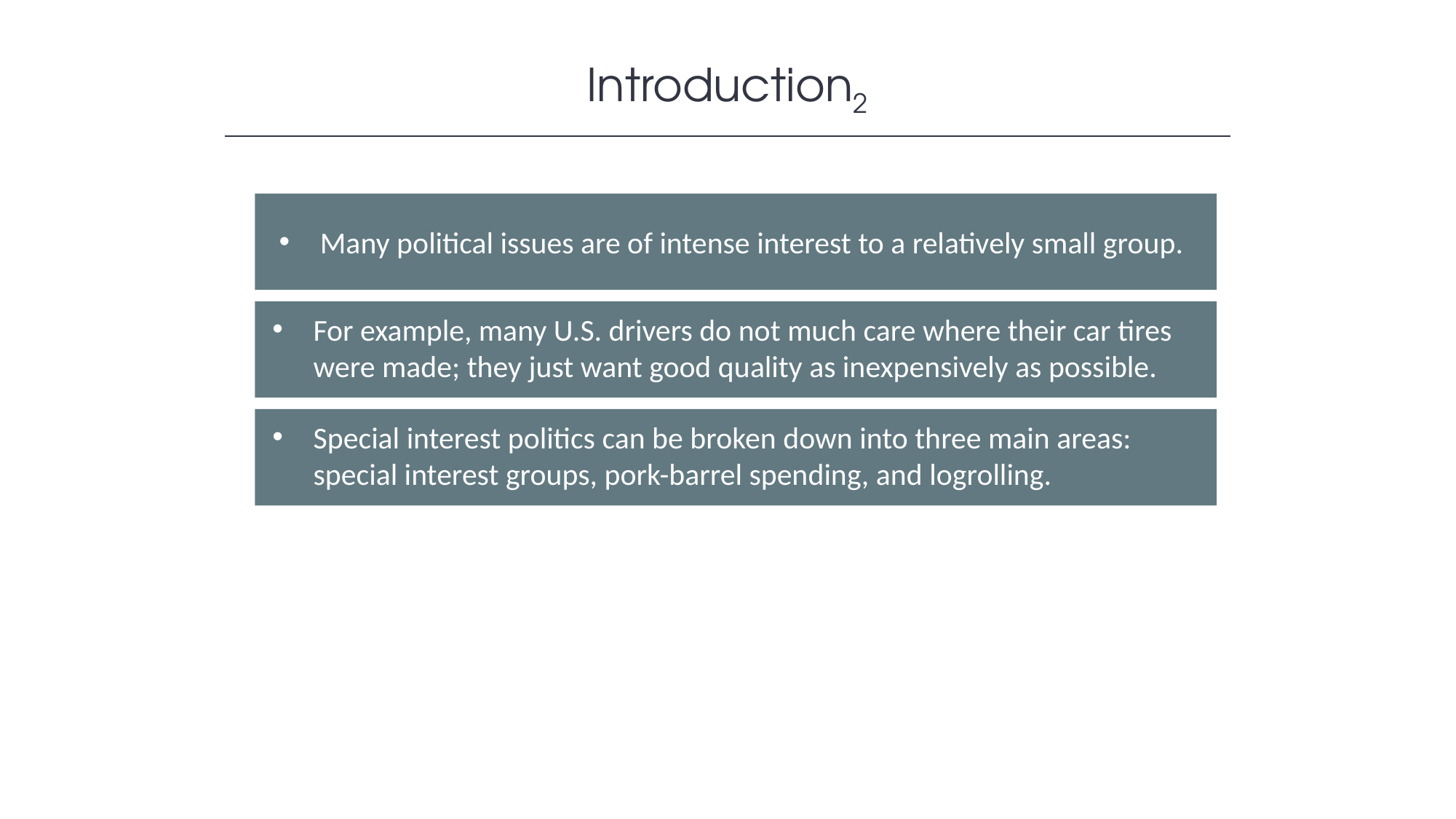

Introduction2

Many political issues are of intense interest to a relatively small group.

For example, many U.S. drivers do not much care where their car tires were made; they just want good quality as inexpensively as possible.

Special interest politics can be broken down into three main areas: special interest groups, pork-barrel spending, and logrolling.